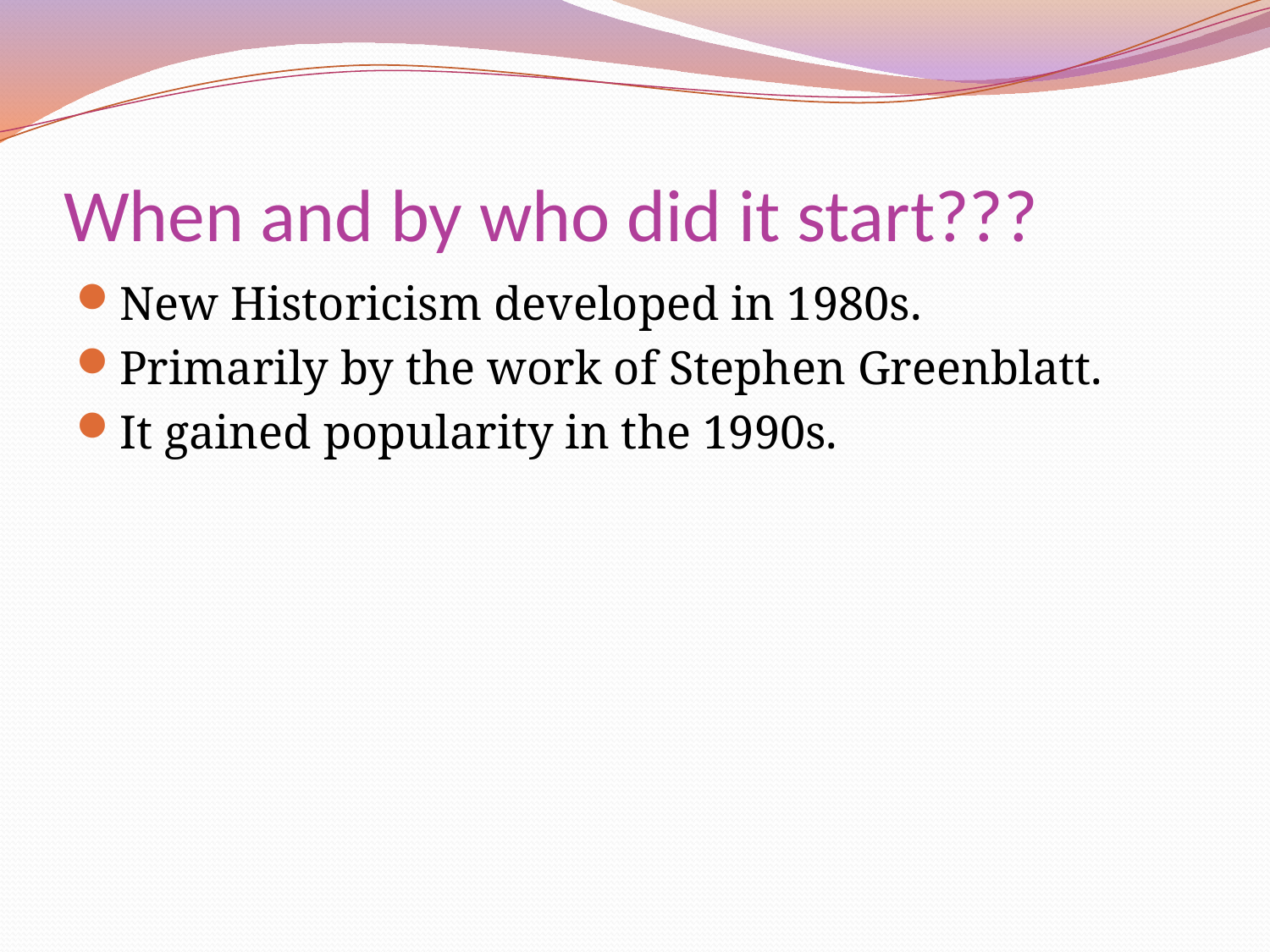

# When and by who did it start???
New Historicism developed in 1980s.
Primarily by the work of Stephen Greenblatt.
It gained popularity in the 1990s.